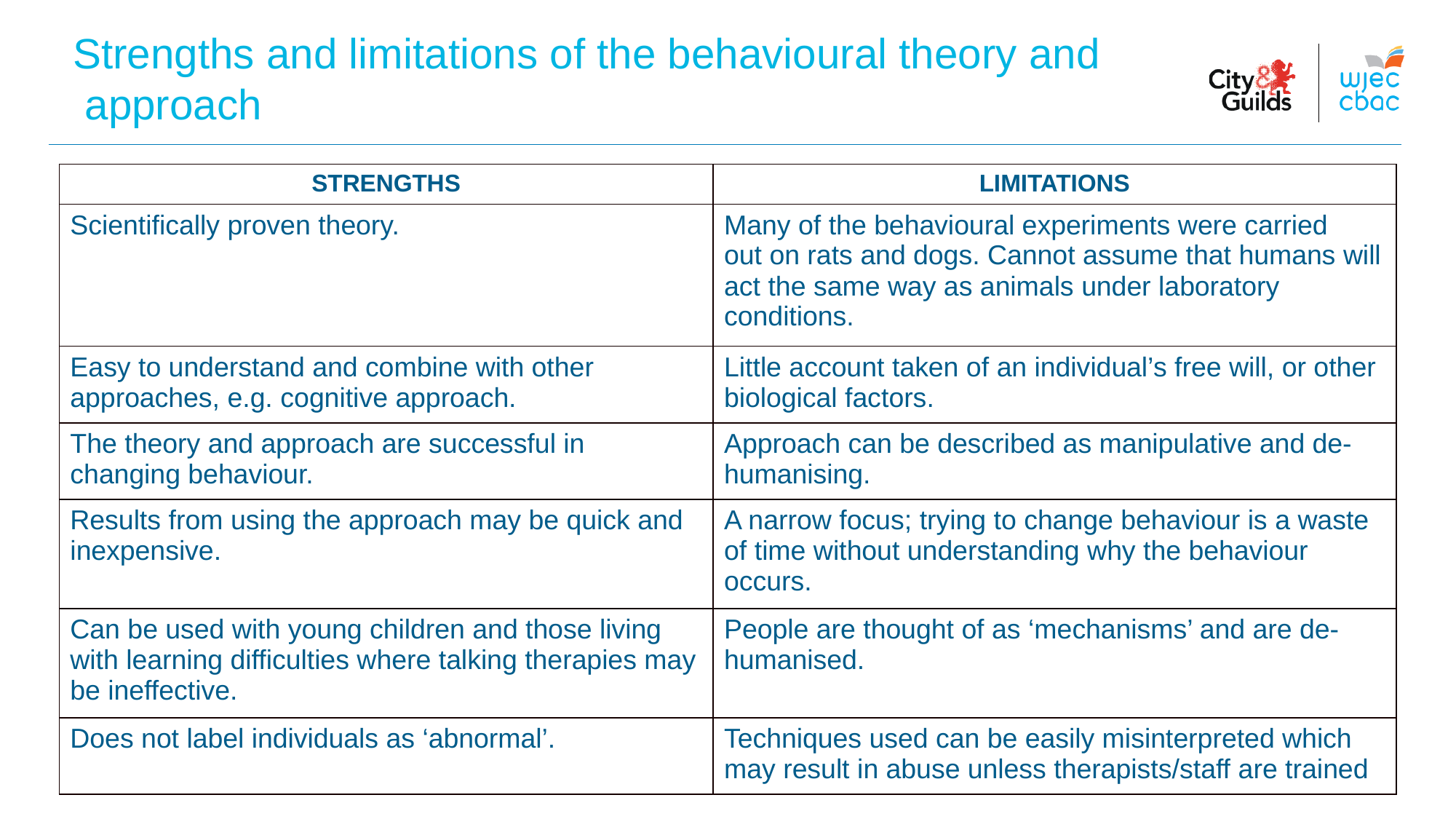

Strengths and limitations of the behavioural theory and  approach
| STRENGTHS | LIMITATIONS |
| --- | --- |
| Scientifically proven theory. | Many of the behavioural experiments were carried out on rats and dogs. Cannot assume that humans will act the same way as animals under laboratory conditions. |
| Easy to understand and combine with other approaches, e.g. cognitive approach. | Little account taken of an individual’s free will, or other biological factors. |
| The theory and approach are successful in changing behaviour. | Approach can be described as manipulative and de-humanising. |
| Results from using the approach may be quick and inexpensive. | A narrow focus; trying to change behaviour is a waste of time without understanding why the behaviour occurs. |
| Can be used with young children and those living with learning difficulties where talking therapies may be ineffective. | People are thought of as ‘mechanisms’ and are de-humanised. |
| Does not label individuals as ‘abnormal’. | Techniques used can be easily misinterpreted which may result in abuse unless therapists/staff are trained |